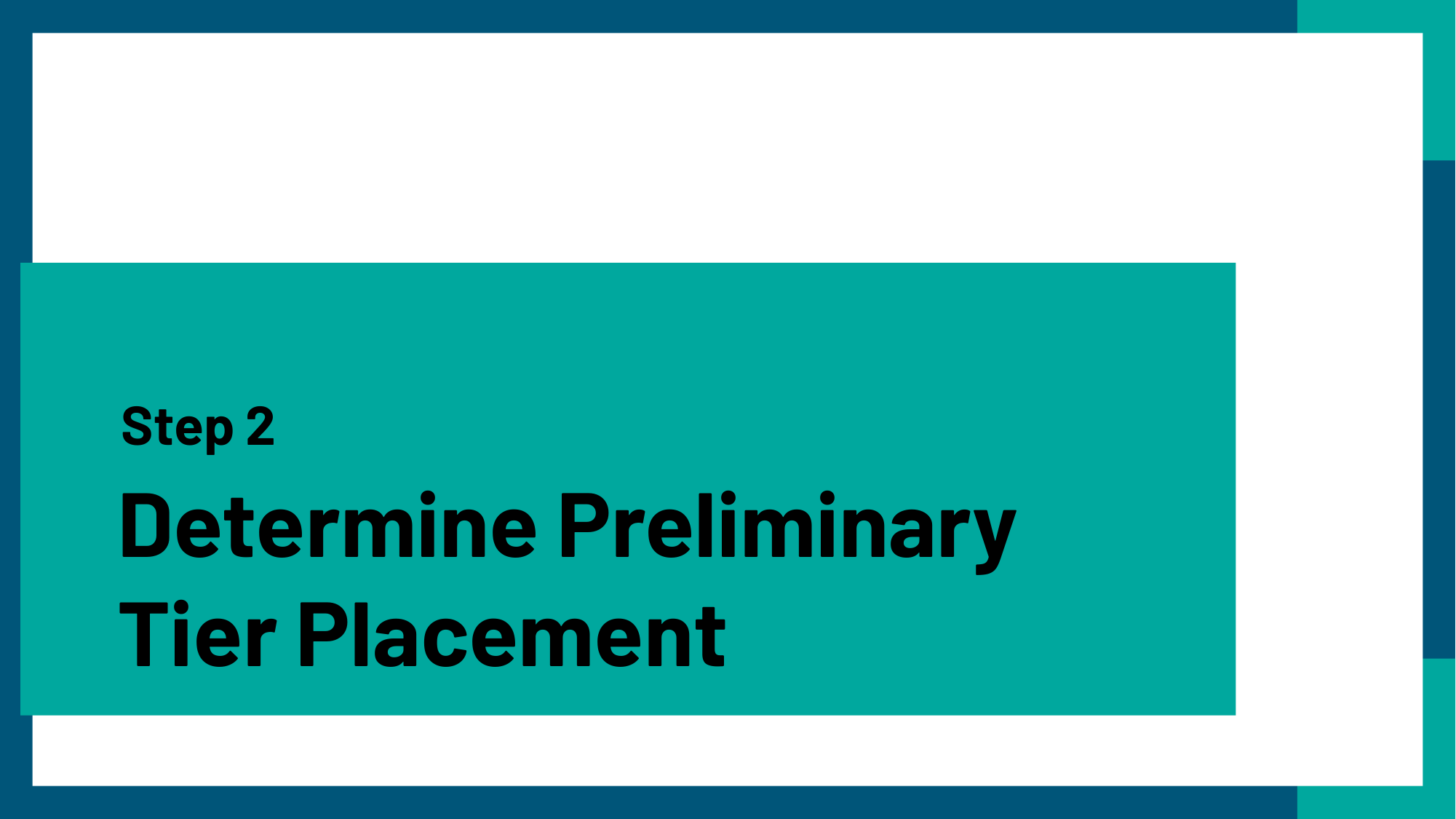

# Determine Preliminary Tier Placement
Step 2